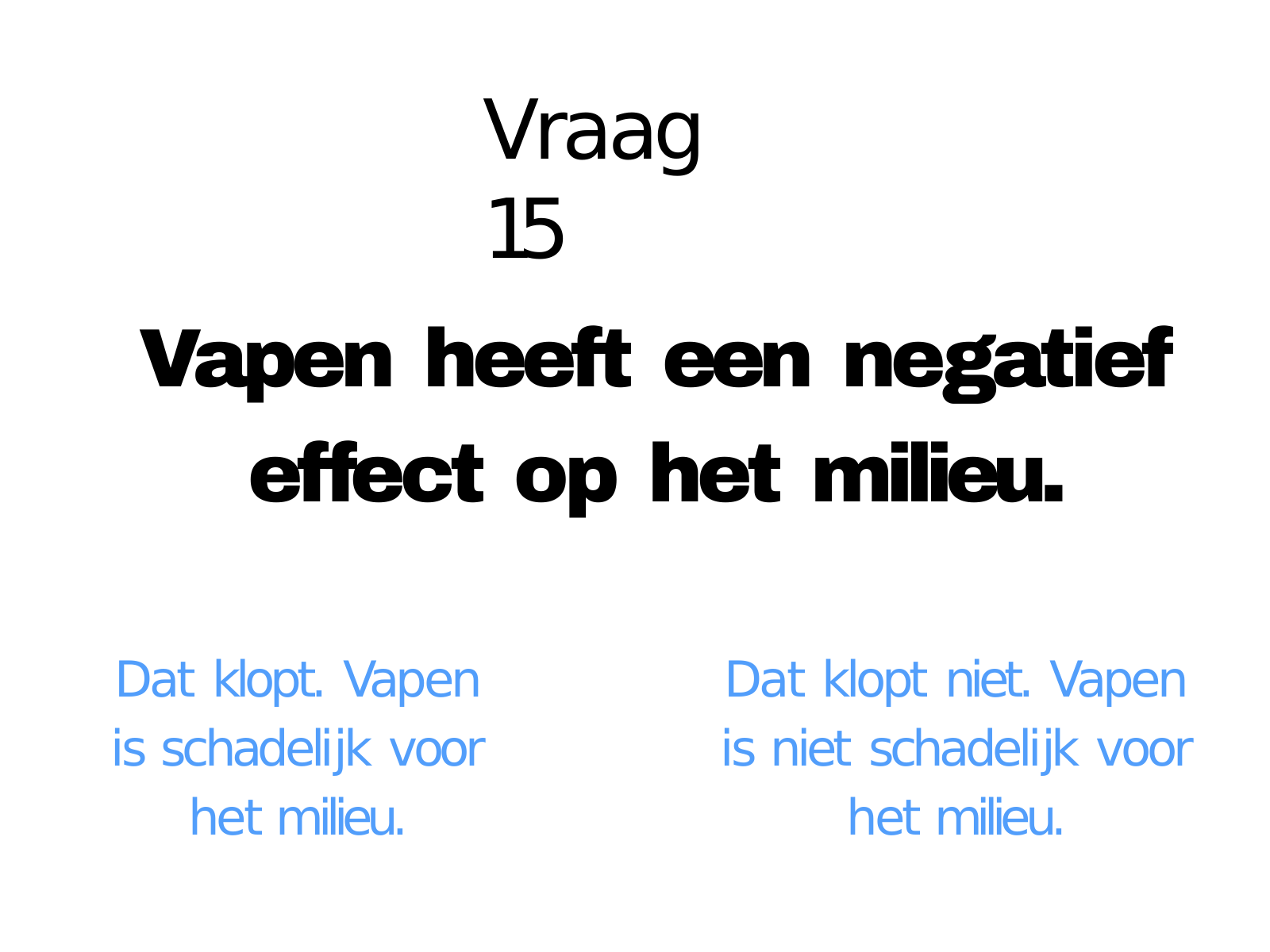

# Vraag 15
Vapen heeft een negatief effect op het milieu.
Dat klopt. Vapen is schadelĳk voor het milieu.
Dat klopt niet. Vapen is niet schadelĳk voor het milieu.